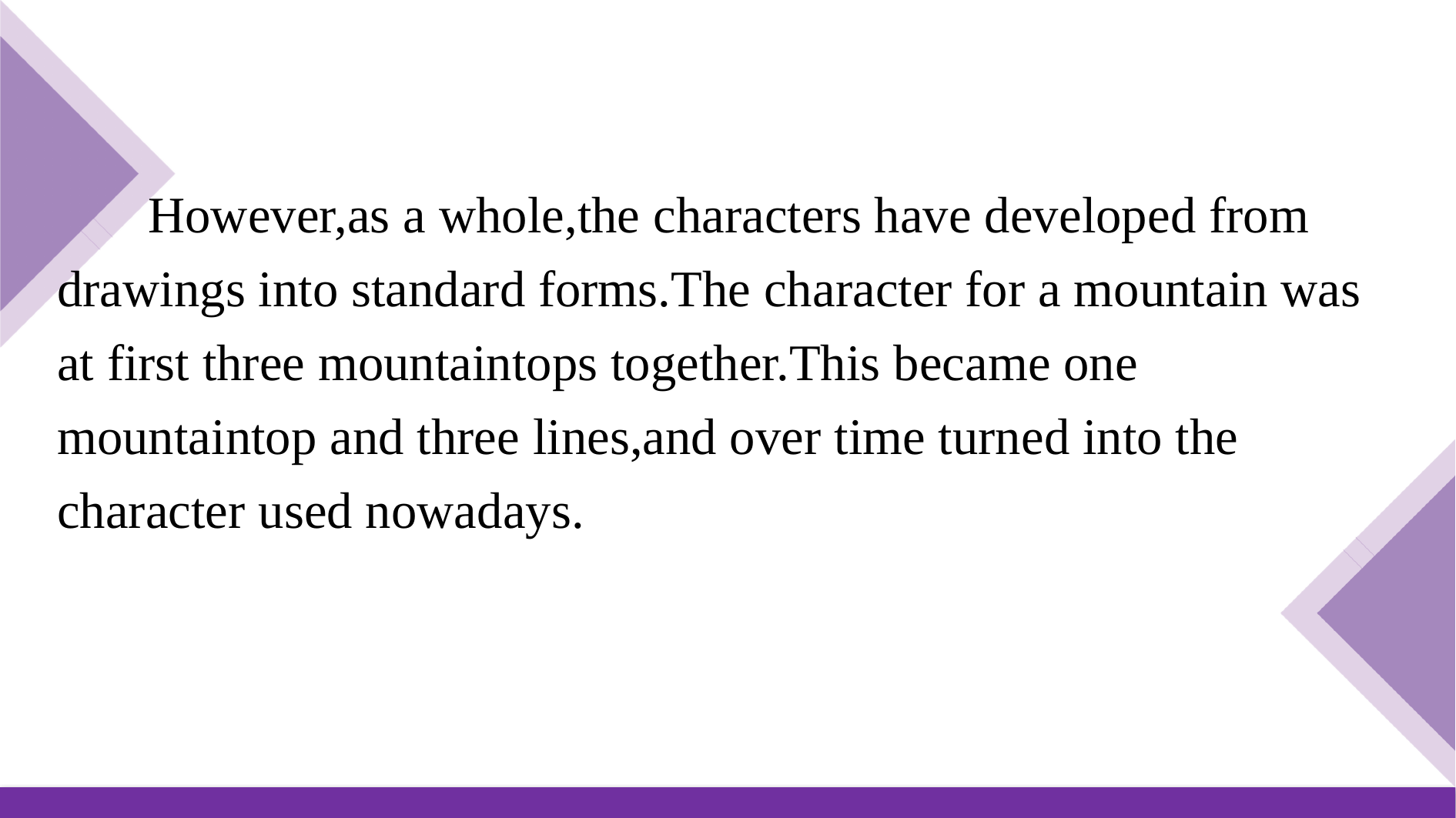

However,as a whole,the characters have developed from drawings into standard forms.The character for a mountain was at first three mountaintops together.This became one mountaintop and three lines,and over time turned into the character used nowadays.